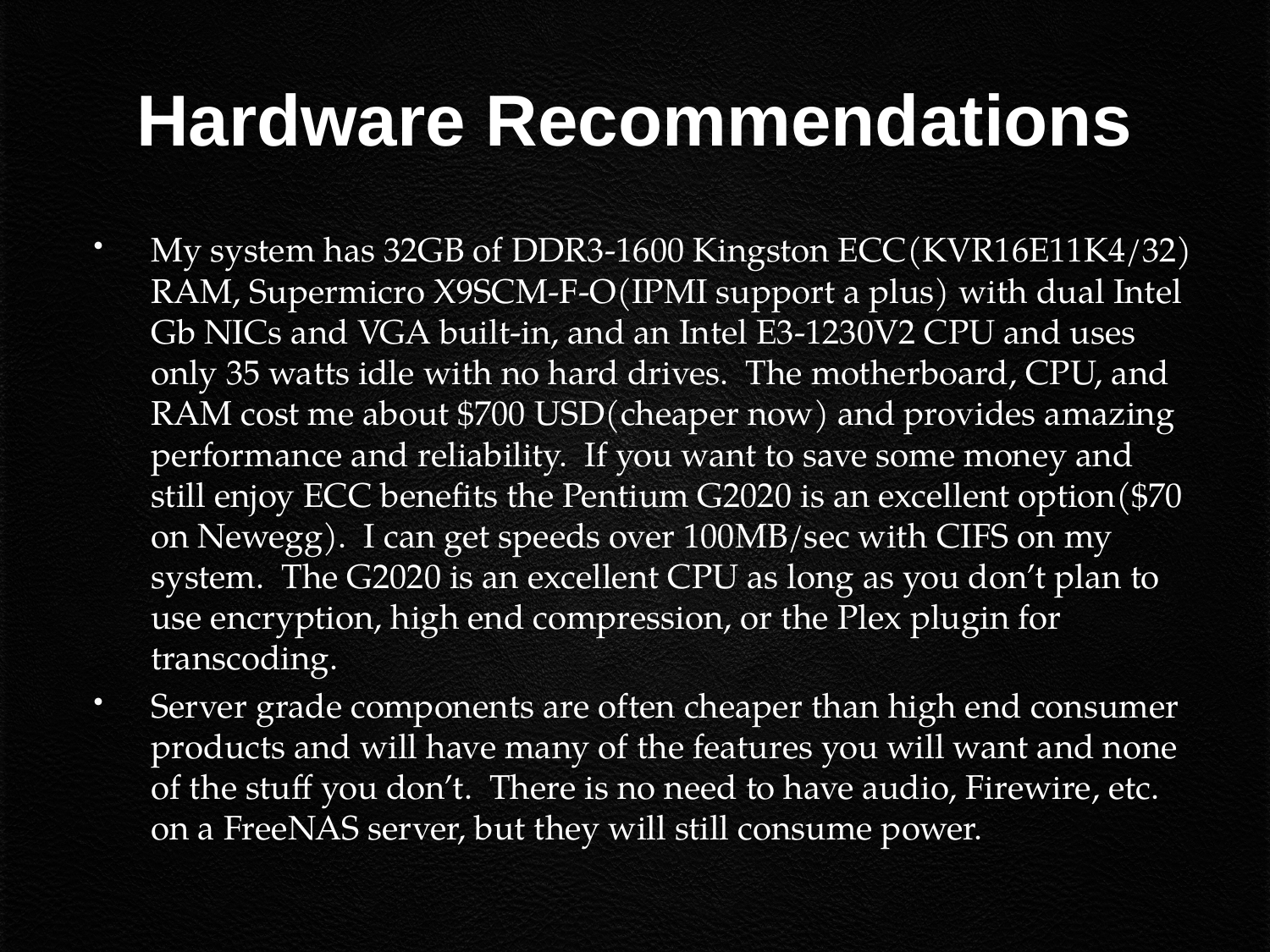

# Hardware Recommendations
My system has 32GB of DDR3-1600 Kingston ECC(KVR16E11K4/32) RAM, Supermicro X9SCM-F-O(IPMI support a plus) with dual Intel Gb NICs and VGA built-in, and an Intel E3-1230V2 CPU and uses only 35 watts idle with no hard drives.  The motherboard, CPU, and RAM cost me about $700 USD(cheaper now) and provides amazing performance and reliability.  If you want to save some money and still enjoy ECC benefits the Pentium G2020 is an excellent option($70 on Newegg).  I can get speeds over 100MB/sec with CIFS on my system.  The G2020 is an excellent CPU as long as you don’t plan to use encryption, high end compression, or the Plex plugin for transcoding.
Server grade components are often cheaper than high end consumer products and will have many of the features you will want and none of the stuff you don’t.  There is no need to have audio, Firewire, etc. on a FreeNAS server, but they will still consume power.